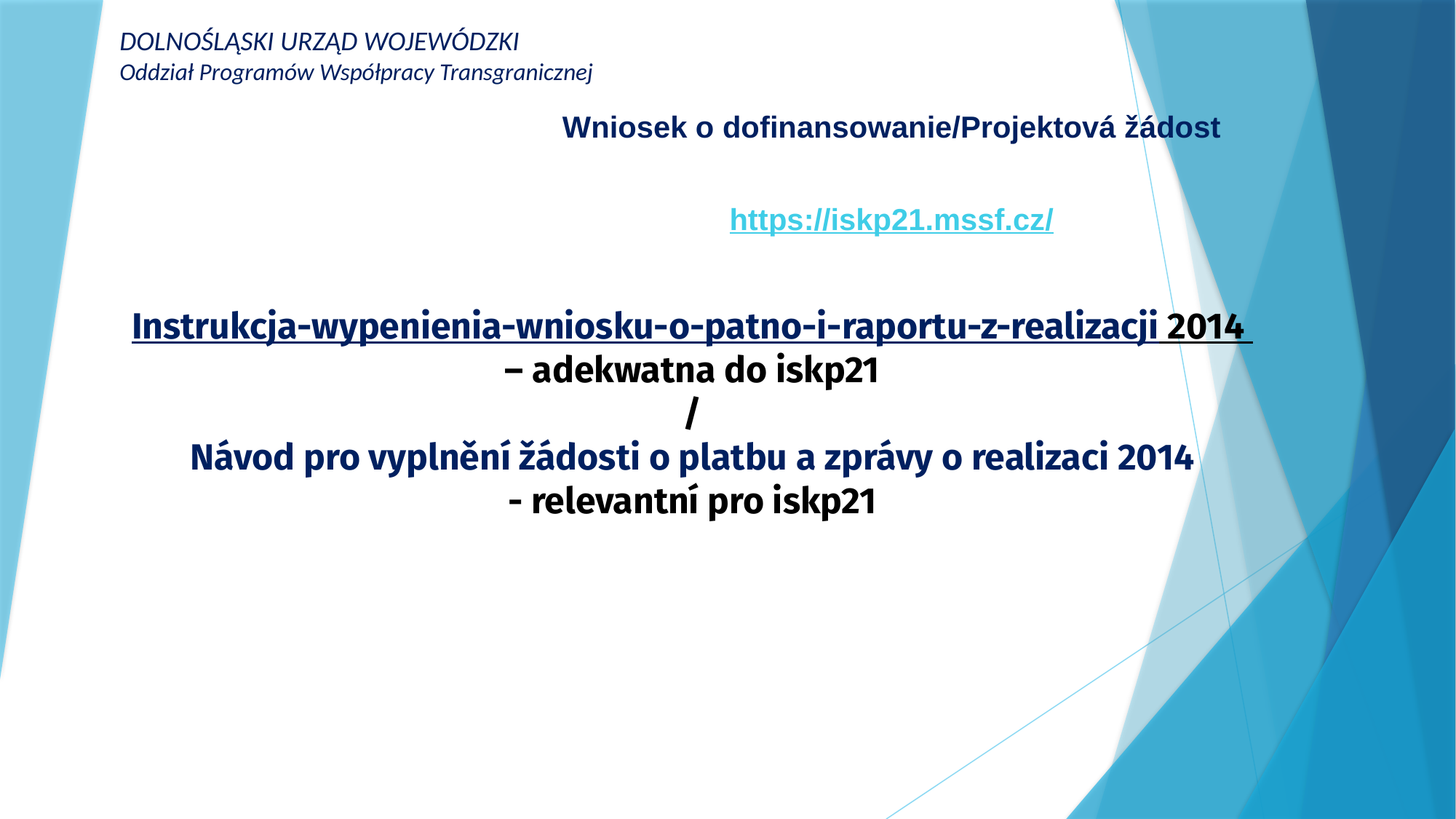

DOLNOŚLĄSKI URZĄD WOJEWÓDZKI
Oddział Programów Współpracy Transgranicznej
Wniosek o dofinansowanie/Projektová žádost

https://iskp21.mssf.cz/

Instrukcja-wypenienia-wniosku-o-patno-i-raportu-z-realizacji 2014 – adekwatna do iskp21
/
Návod pro vyplnění žádosti o platbu a zprávy o realizaci 2014
- relevantní pro iskp21